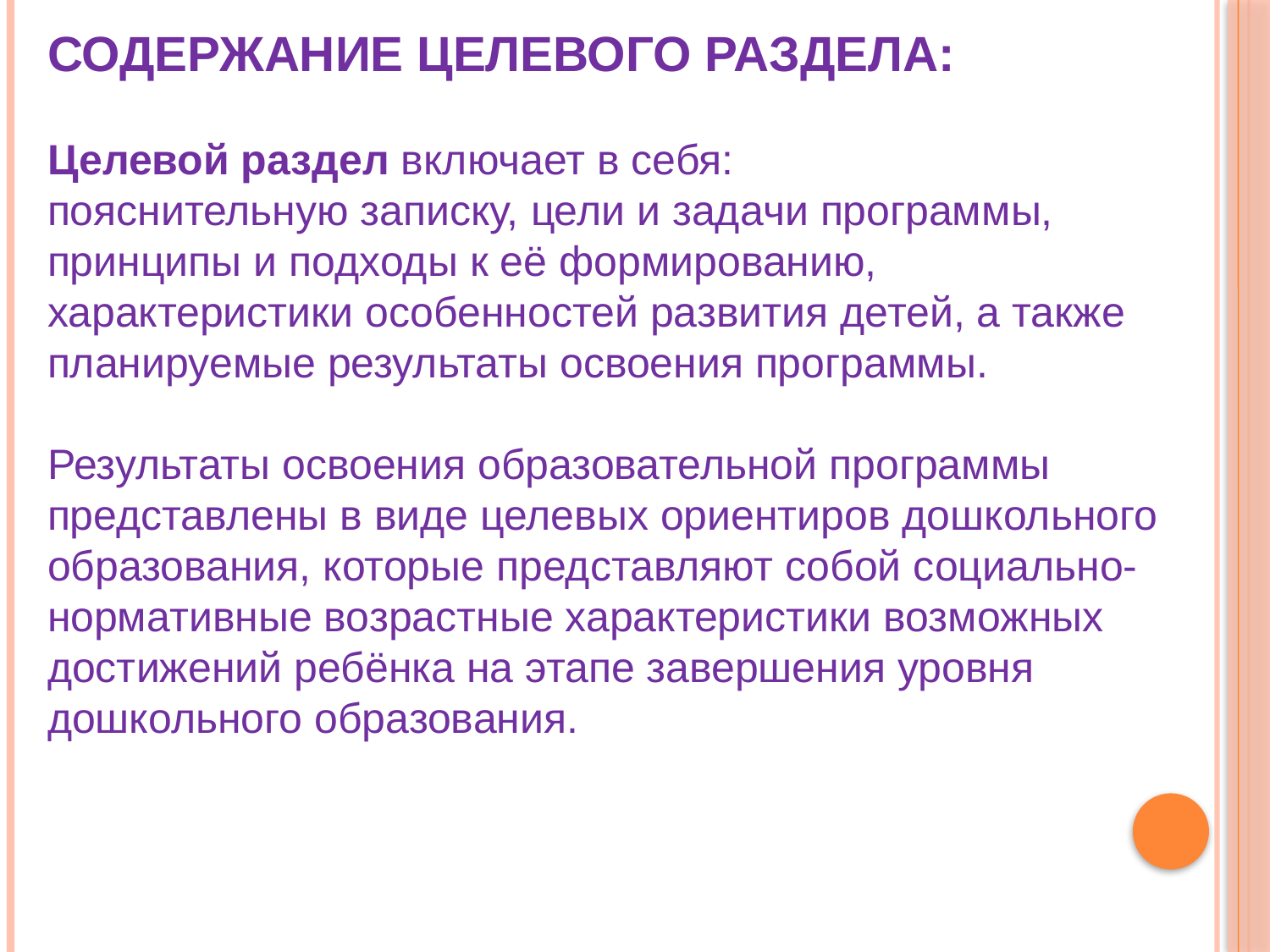

СОДЕРЖАНИЕ ЦЕЛЕВОГО РАЗДЕЛА:

Целевой раздел включает в себя:
пояснительную записку, цели и задачи программы,
принципы и подходы к её формированию,
характеристики особенностей развития детей, а также планируемые результаты освоения программы.

Результаты освоения образовательной программы представлены в виде целевых ориентиров дошкольного образования, которые представляют собой социально-нормативные возрастные характеристики возможных  достижений ребёнка на этапе завершения уровня дошкольного образования.